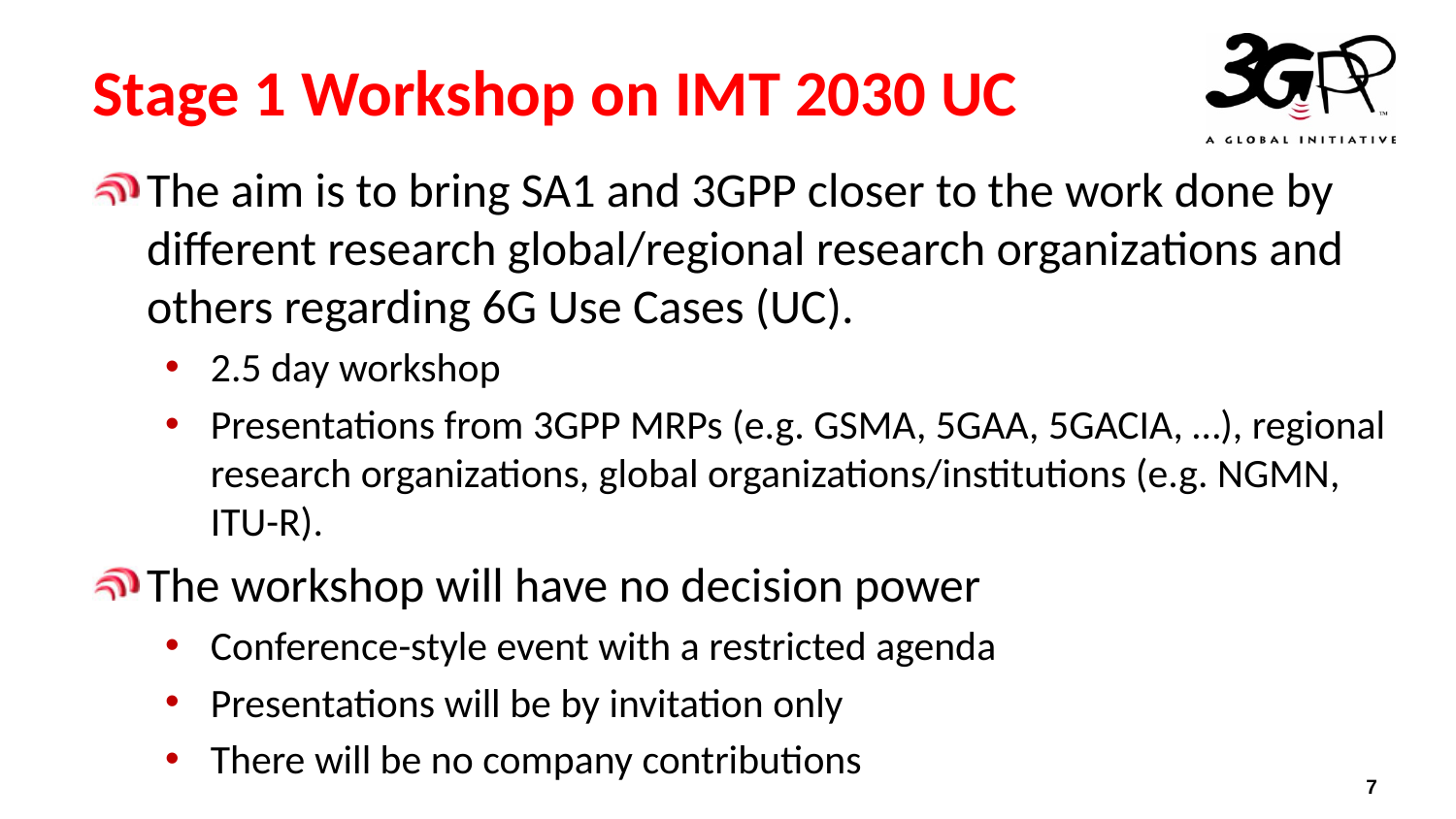

# Stage 1 Workshop on IMT 2030 UC
The aim is to bring SA1 and 3GPP closer to the work done by different research global/regional research organizations and others regarding 6G Use Cases (UC).
2.5 day workshop
Presentations from 3GPP MRPs (e.g. GSMA, 5GAA, 5GACIA, …), regional research organizations, global organizations/institutions (e.g. NGMN, ITU-R).
The workshop will have no decision power
Conference-style event with a restricted agenda
Presentations will be by invitation only
There will be no company contributions